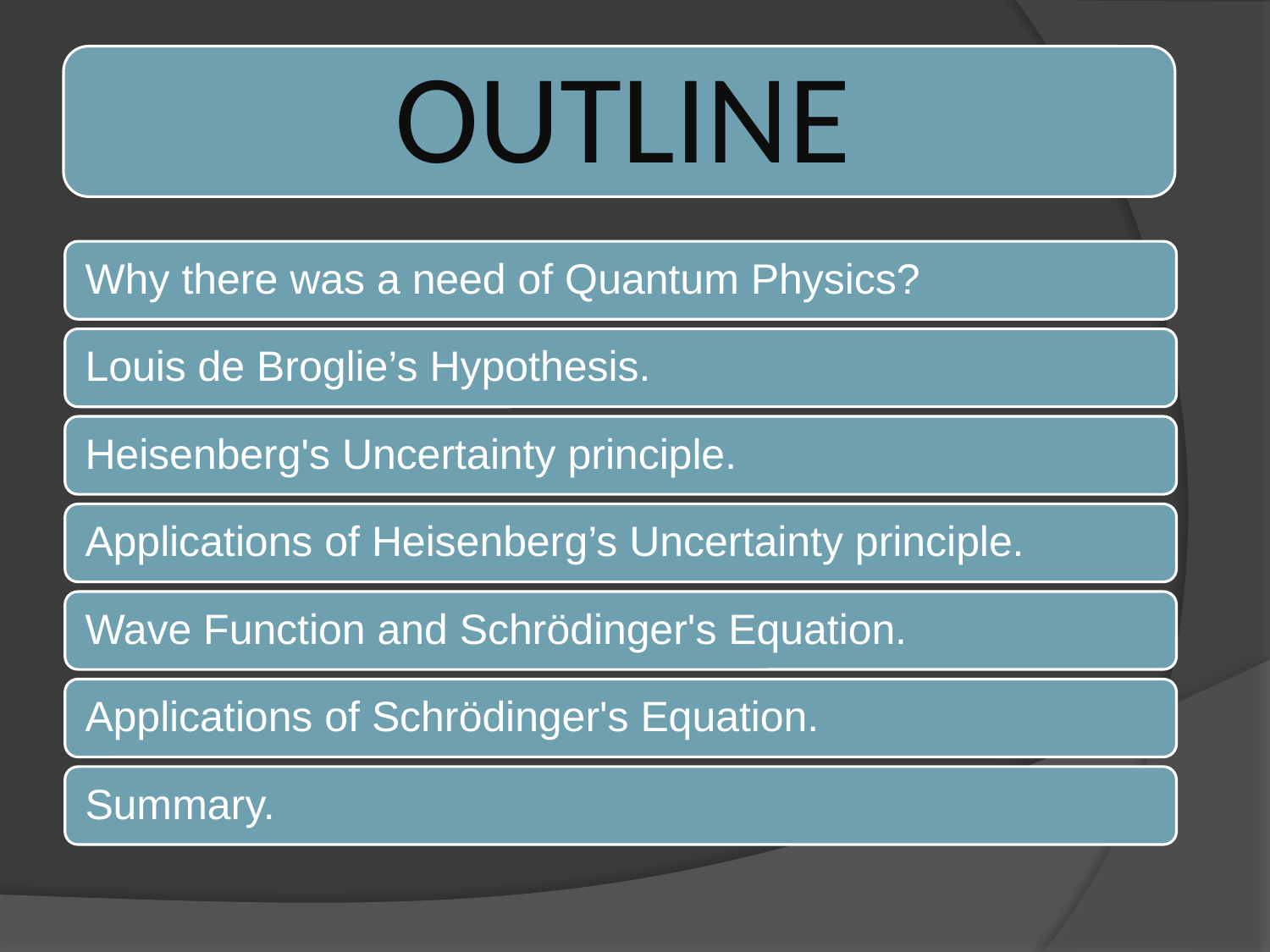

OUTLINE
Why there was a need of Quantum Physics?
Louis de Broglie’s Hypothesis.
Heisenberg's Uncertainty principle.
Applications of Heisenberg’s Uncertainty principle.
Wave Function and Schrödinger's Equation.
Applications of Schrödinger's Equation.
Summary.